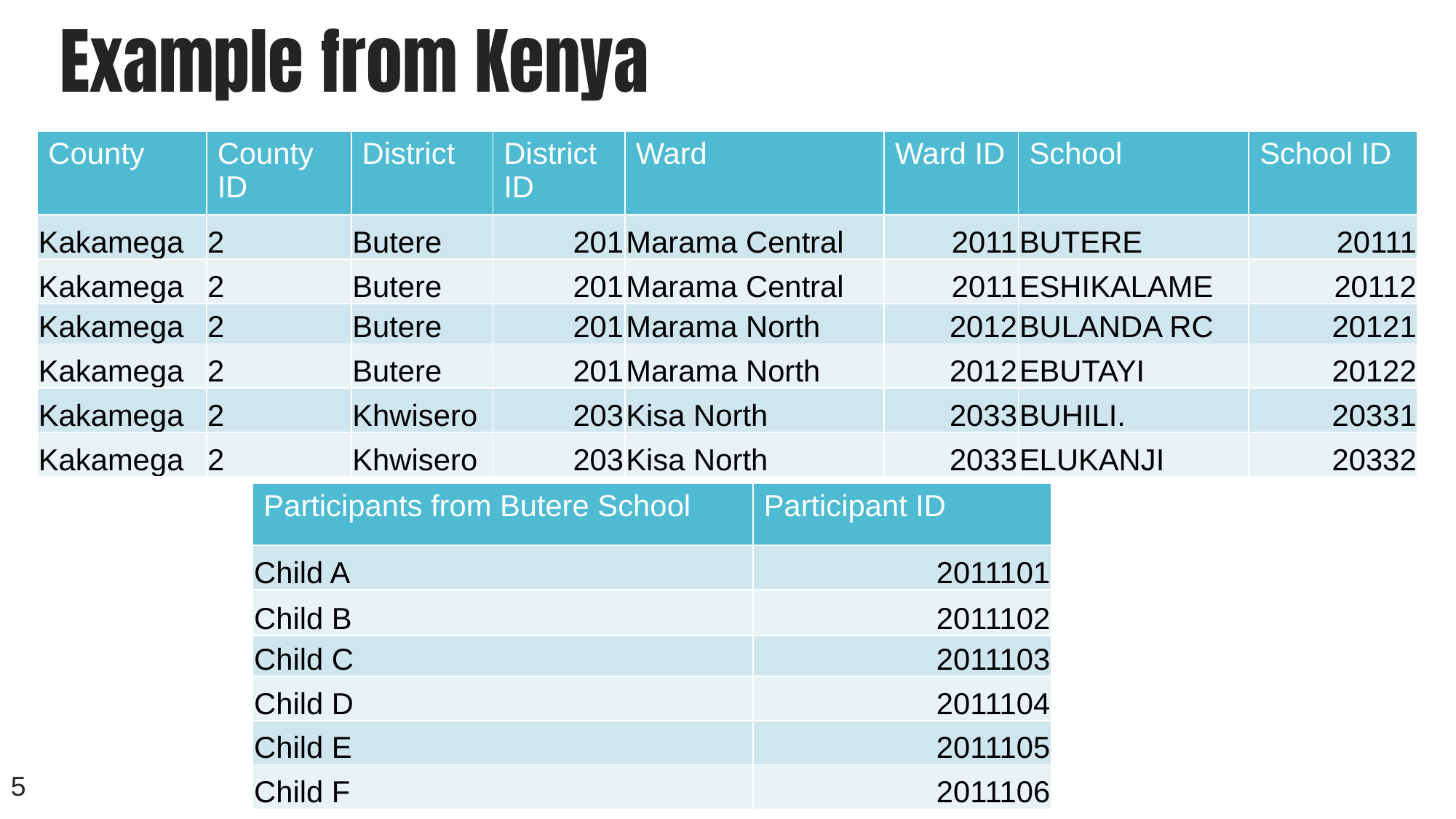

# Example from Kenya
| County | County ID | District | District ID | Ward | Ward ID | School | School ID |
| --- | --- | --- | --- | --- | --- | --- | --- |
| Kakamega | 2 | Butere | 201 | Marama Central | 2011 | BUTERE | 20111 |
| Kakamega | 2 | Butere | 201 | Marama Central | 2011 | ESHIKALAME | 20112 |
| Kakamega | 2 | Butere | 201 | Marama North | 2012 | BULANDA RC | 20121 |
| Kakamega | 2 | Butere | 201 | Marama North | 2012 | EBUTAYI | 20122 |
| Kakamega | 2 | Khwisero | 203 | Kisa North | 2033 | BUHILI. | 20331 |
| Kakamega | 2 | Khwisero | 203 | Kisa North | 2033 | ELUKANJI | 20332 |

| Participants from Butere School | Participant ID |
| --- | --- |
| Child A | 2011101 |
| Child B | 2011102 |
| Child C | 2011103 |
| Child D | 2011104 |
| Child E | 2011105 |
| Child F | 2011106 |
5